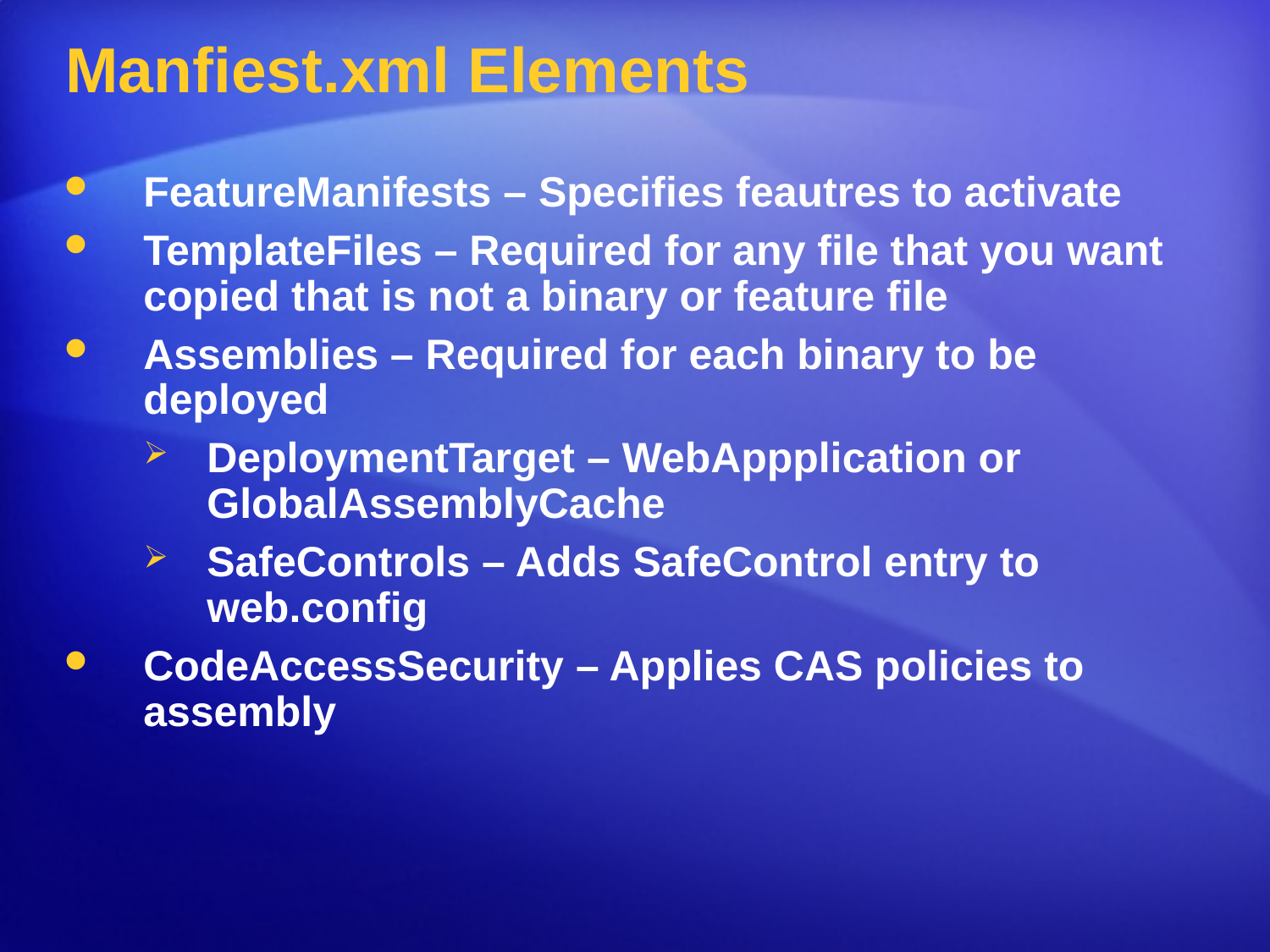

# Manfiest.xml Elements
FeatureManifests – Specifies feautres to activate
TemplateFiles – Required for any file that you want copied that is not a binary or feature file
Assemblies – Required for each binary to be deployed
DeploymentTarget – WebAppplication or GlobalAssemblyCache
SafeControls – Adds SafeControl entry to web.config
CodeAccessSecurity – Applies CAS policies to assembly